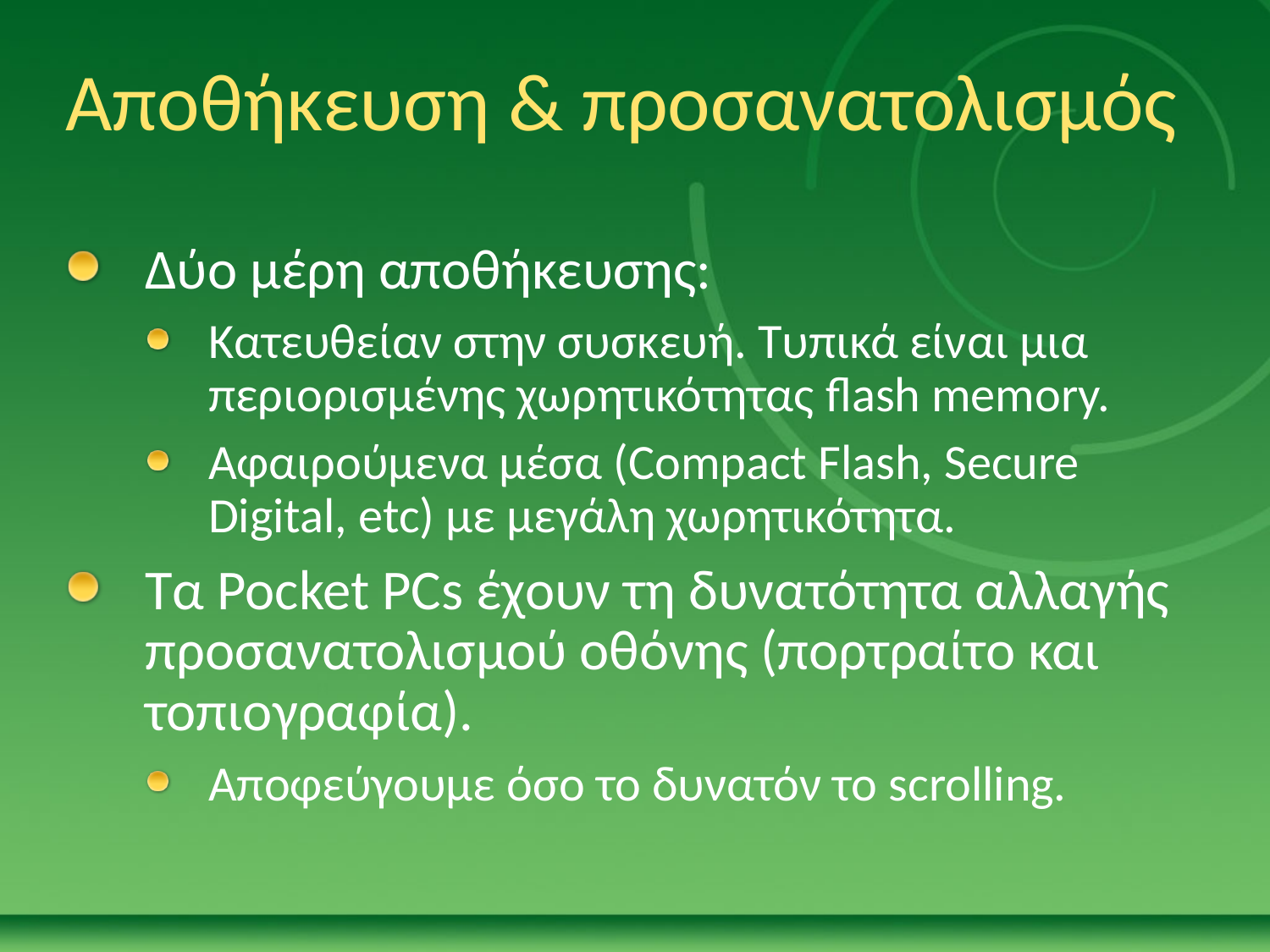

# Αποθήκευση & προσανατολισμός
Δύο μέρη αποθήκευσης:
Κατευθείαν στην συσκευή. Τυπικά είναι μια περιορισμένης χωρητικότητας flash memory.
Αφαιρούμενα μέσα (Compact Flash, Secure Digital, etc) με μεγάλη χωρητικότητα.
Τα Pocket PCs έχουν τη δυνατότητα αλλαγής προσανατολισμού οθόνης (πορτραίτο και τοπιογραφία).
Αποφεύγουμε όσο το δυνατόν το scrolling.